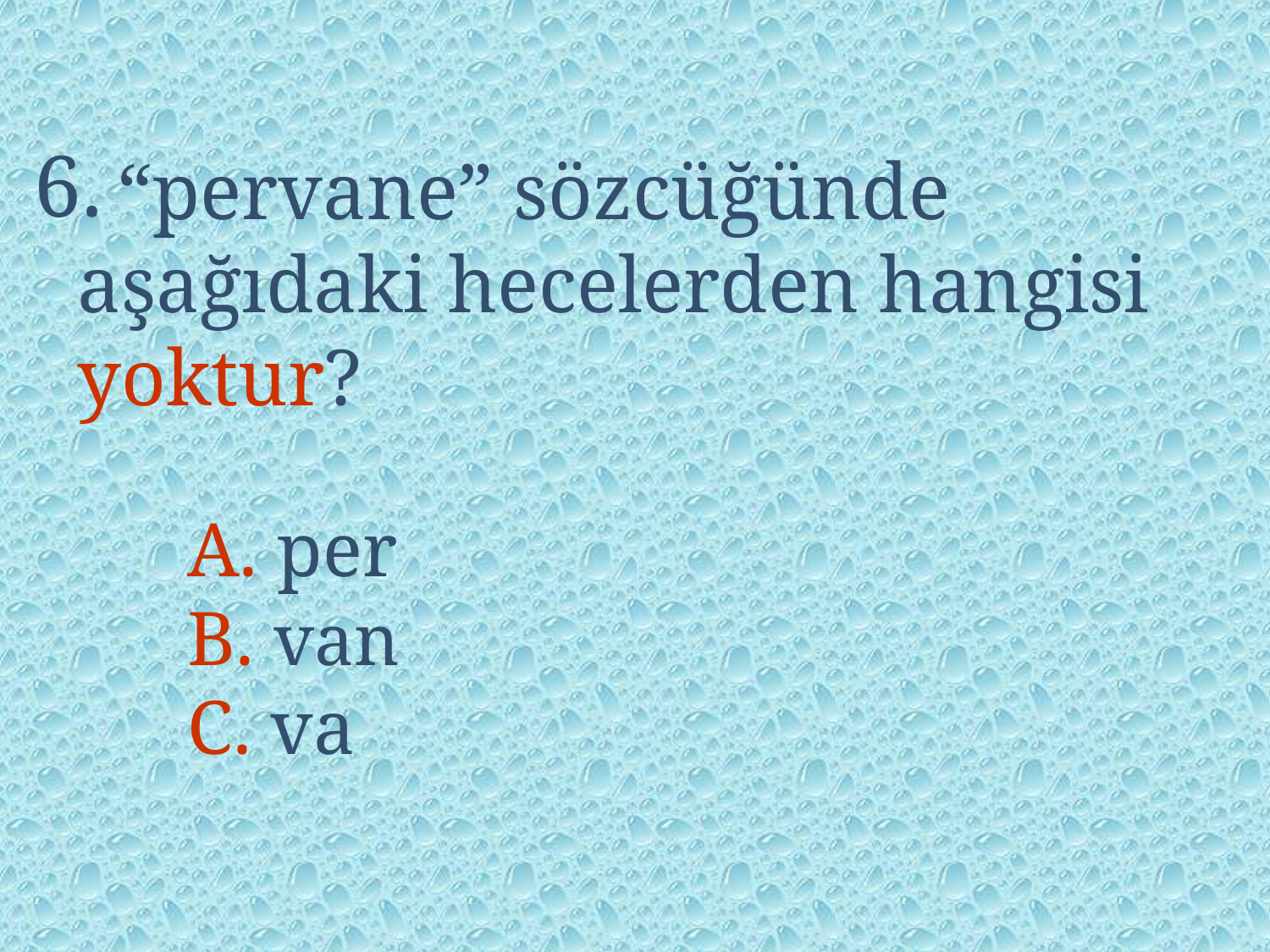

6.
  “pervane” sözcüğünde aşağıdaki hecelerden hangisi yoktur?
A. per
B. van
C. va